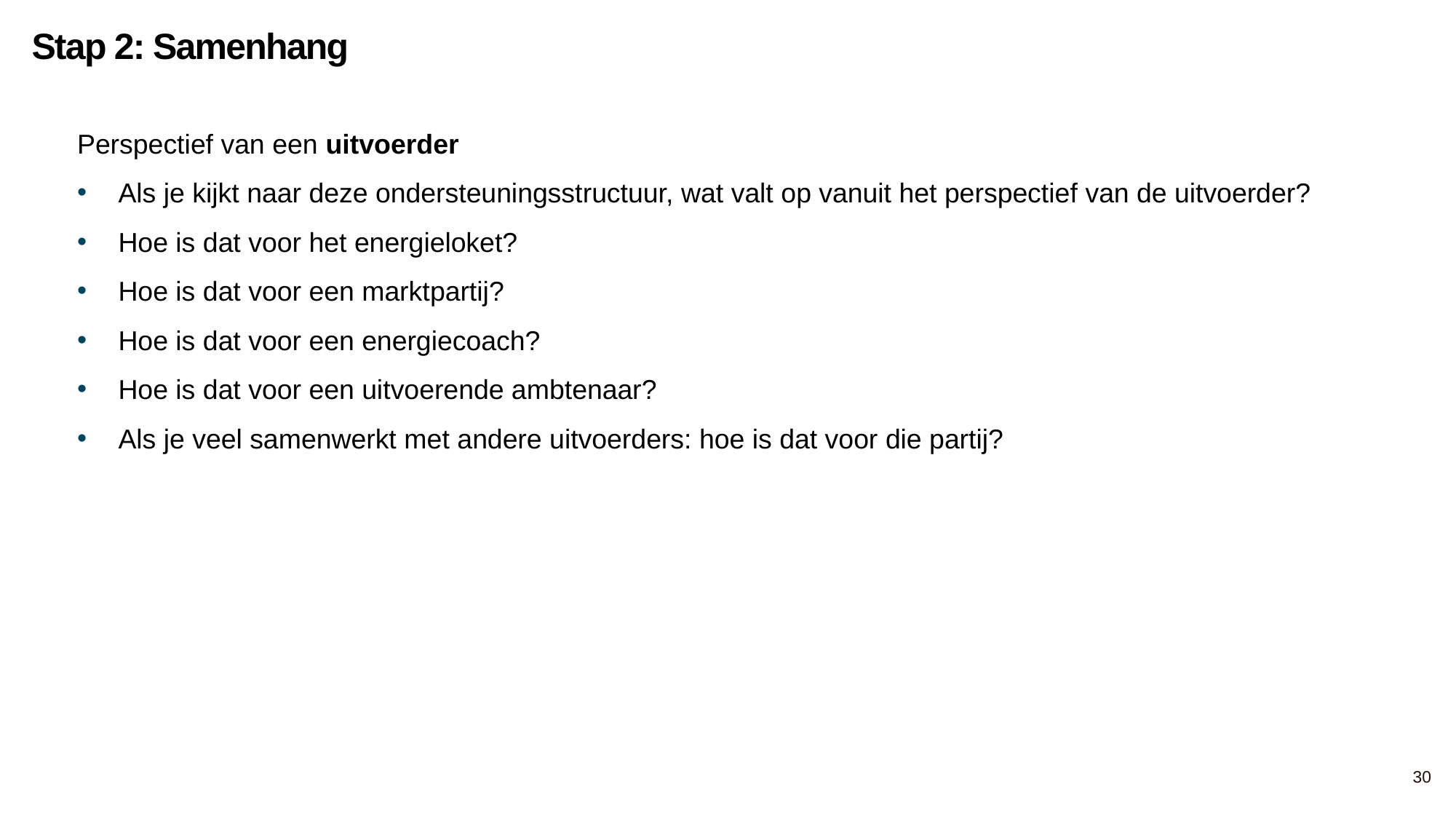

Stap 2: Samenhang
Perspectief van een uitvoerder
Als je kijkt naar deze ondersteuningsstructuur, wat valt op vanuit het perspectief van de uitvoerder?
Hoe is dat voor het energieloket?
Hoe is dat voor een marktpartij?
Hoe is dat voor een energiecoach?
Hoe is dat voor een uitvoerende ambtenaar?
Als je veel samenwerkt met andere uitvoerders: hoe is dat voor die partij?
30